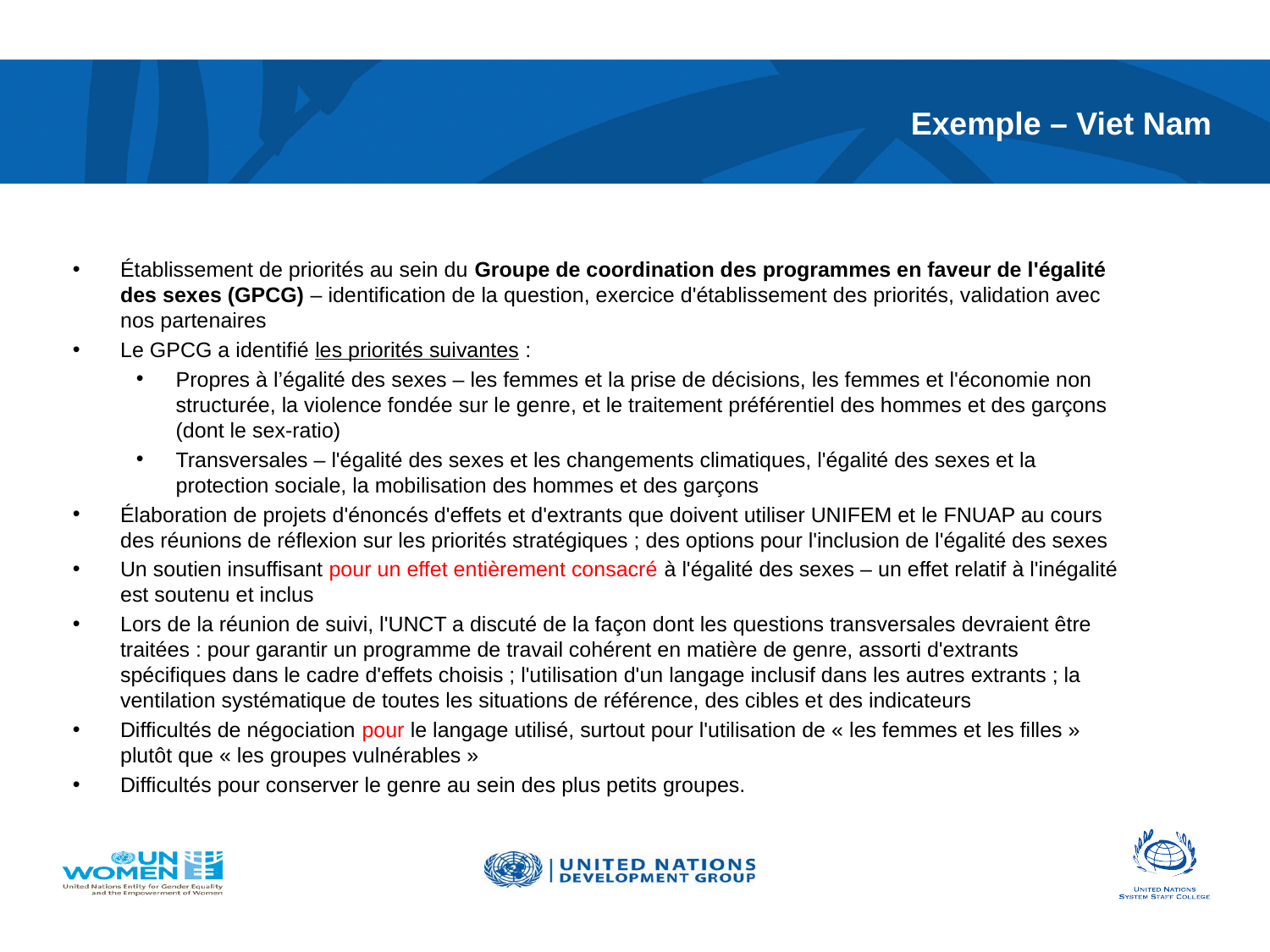

# Exemple – Viet Nam
Établissement de priorités au sein du Groupe de coordination des programmes en faveur de l'égalité des sexes (GPCG) – identification de la question, exercice d'établissement des priorités, validation avec nos partenaires
Le GPCG a identifié les priorités suivantes :
Propres à l’égalité des sexes – les femmes et la prise de décisions, les femmes et l'économie non structurée, la violence fondée sur le genre, et le traitement préférentiel des hommes et des garçons (dont le sex-ratio)
Transversales – l'égalité des sexes et les changements climatiques, l'égalité des sexes et la protection sociale, la mobilisation des hommes et des garçons
Élaboration de projets d'énoncés d'effets et d'extrants que doivent utiliser UNIFEM et le FNUAP au cours des réunions de réflexion sur les priorités stratégiques ; des options pour l'inclusion de l'égalité des sexes
Un soutien insuffisant pour un effet entièrement consacré à l'égalité des sexes – un effet relatif à l'inégalité est soutenu et inclus
Lors de la réunion de suivi, l'UNCT a discuté de la façon dont les questions transversales devraient être traitées : pour garantir un programme de travail cohérent en matière de genre, assorti d'extrants spécifiques dans le cadre d'effets choisis ; l'utilisation d'un langage inclusif dans les autres extrants ; la ventilation systématique de toutes les situations de référence, des cibles et des indicateurs
Difficultés de négociation pour le langage utilisé, surtout pour l'utilisation de « les femmes et les filles » plutôt que « les groupes vulnérables »
Difficultés pour conserver le genre au sein des plus petits groupes.